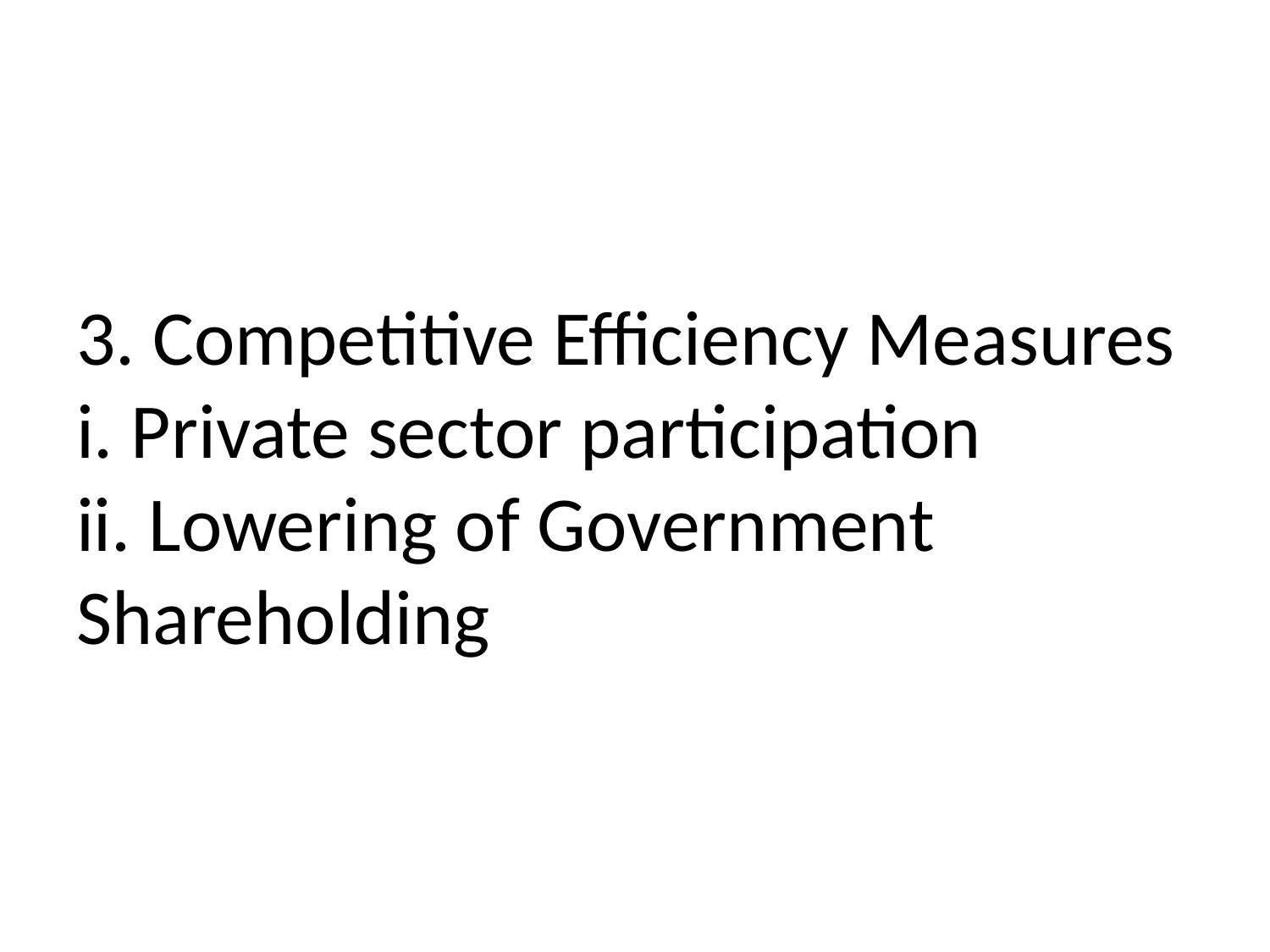

# 3. Competitive Efficiency Measures i. Private sector participation ii. Lowering of Government Shareholding